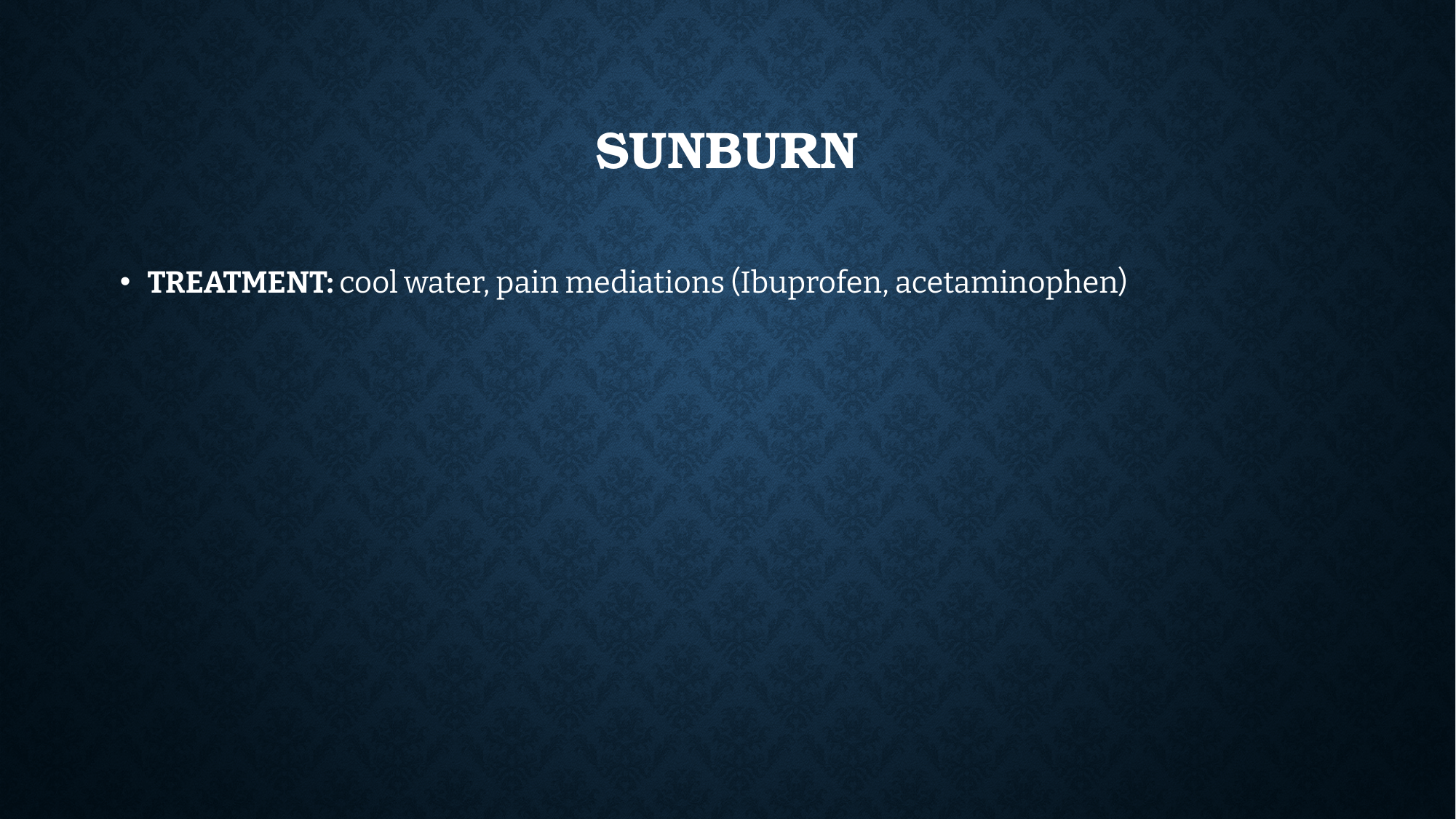

# SUnburn
TREATMENT: cool water, pain mediations (Ibuprofen, acetaminophen)